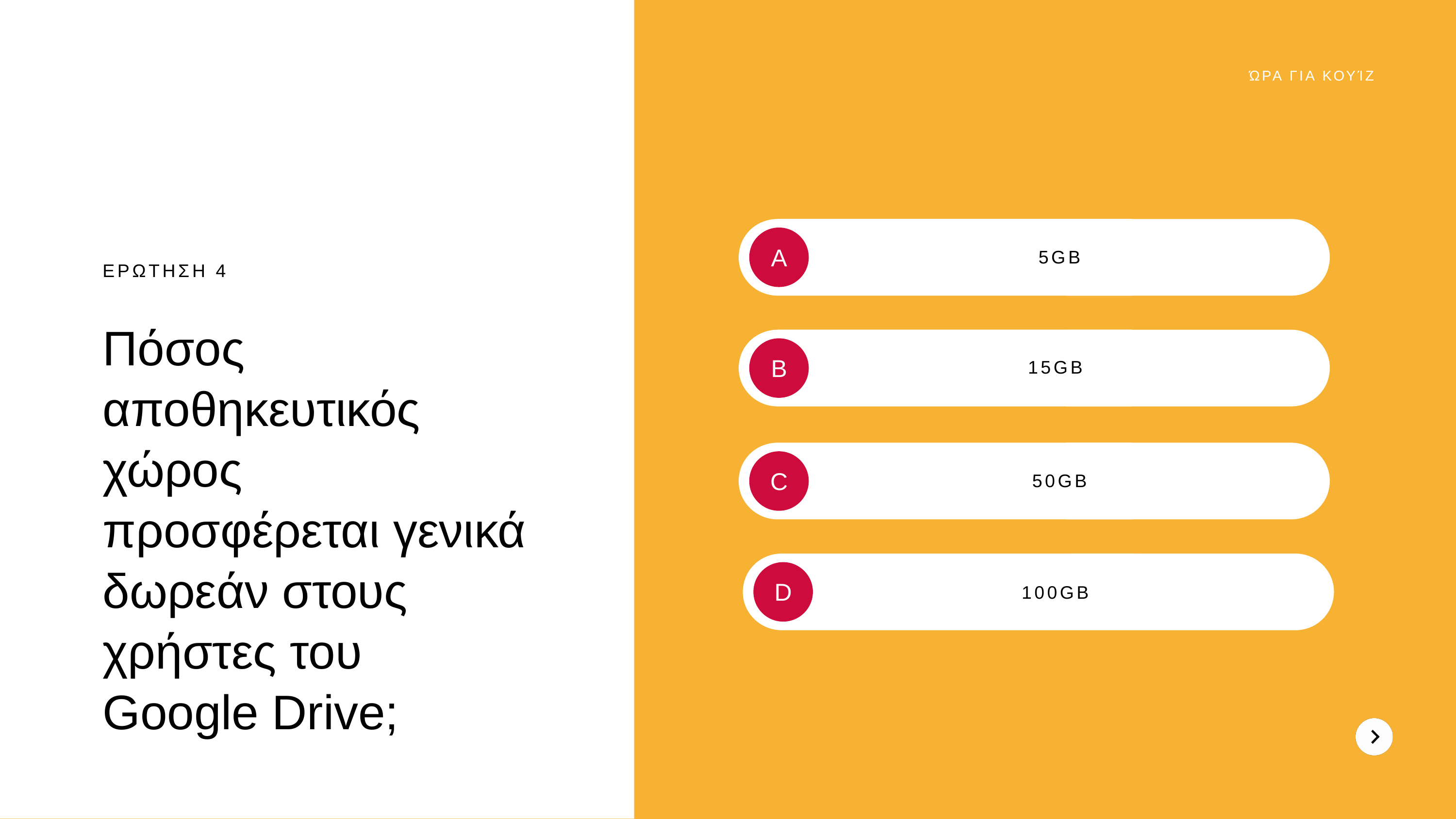

ΏΡΑ ΓΙΑ ΚΟΥΊΖ

A
5GB
ΕΡΩΤΗΣΗ 4
Πόσος αποθηκευτικός χώρος προσφέρεται γενικά δωρεάν στους χρήστες του Google Drive;

B
15GB

C
50GB

D
100GB